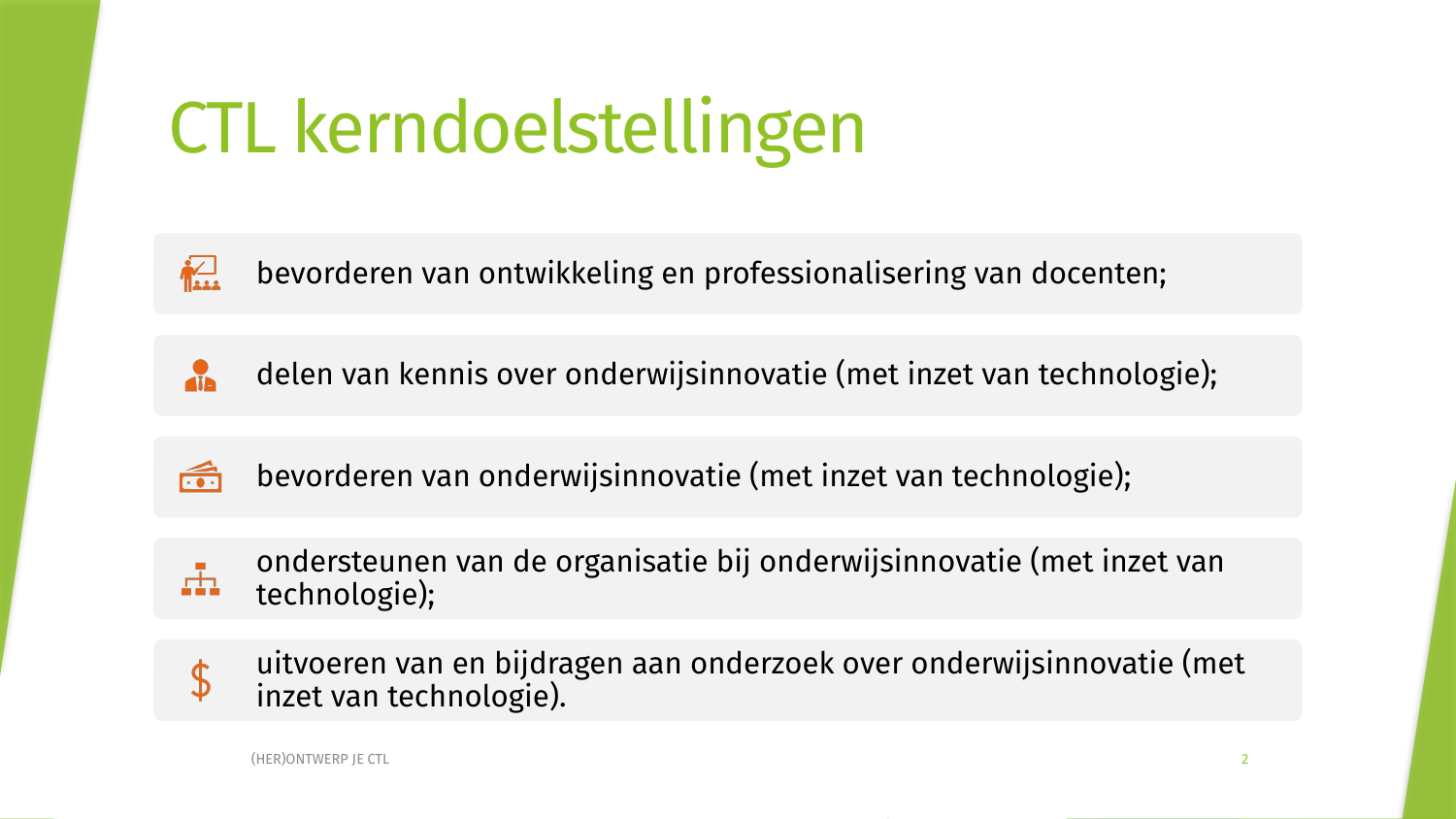

# CTL kerndoelstellingen
bevorderen van ontwikkeling en professionalisering van docenten;
delen van kennis over onderwijsinnovatie (met inzet van technologie);
bevorderen van onderwijsinnovatie (met inzet van technologie);
ondersteunen van de organisatie bij onderwijsinnovatie (met inzet van technologie);
uitvoeren van en bijdragen aan onderzoek over onderwijsinnovatie (met inzet van technologie).

(her)ontwerp je CTL
2